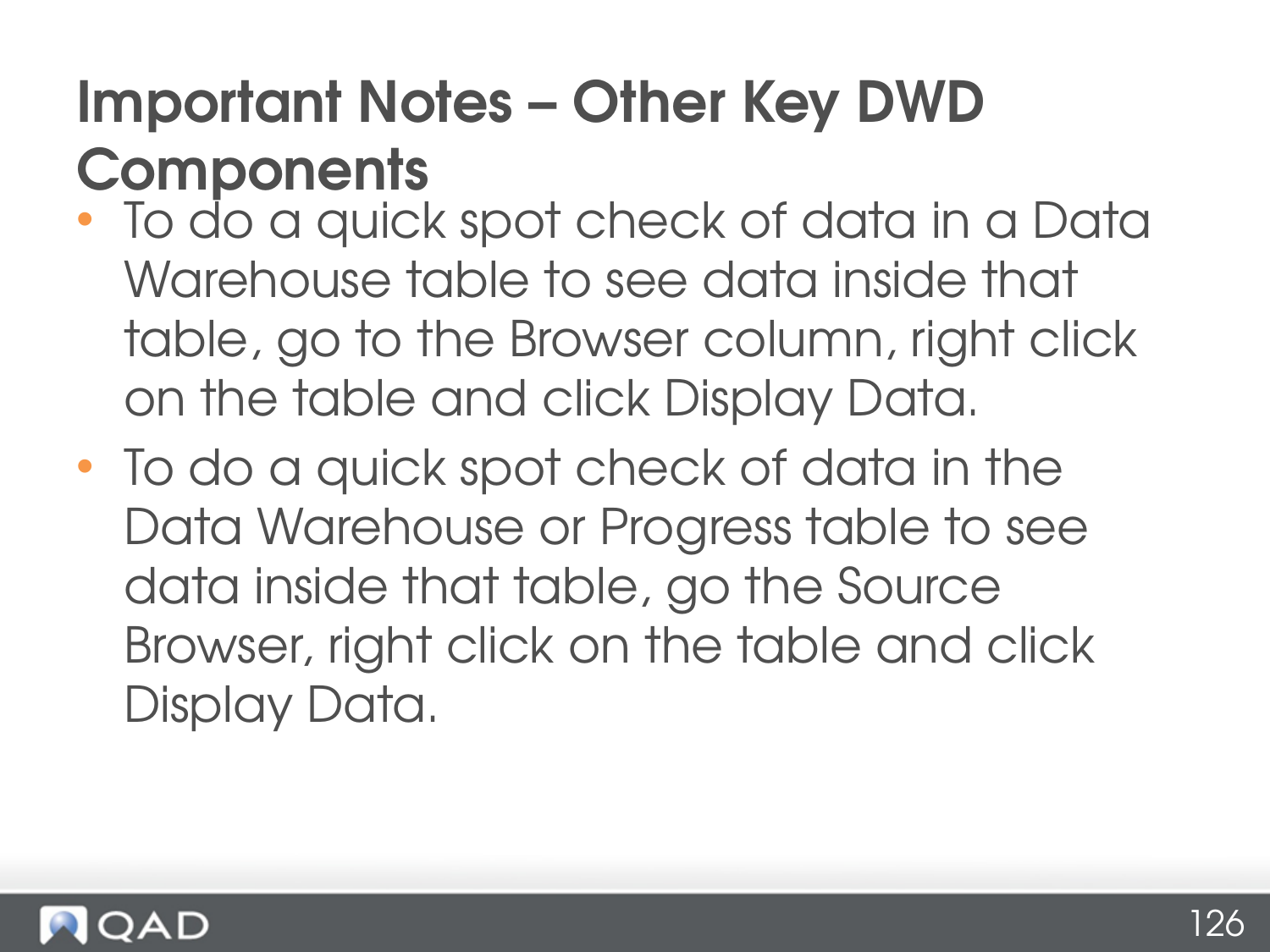

# Important Notes – Other Key DWD Components
To do a quick spot check of data in a Data Warehouse table to see data inside that table, go to the Browser column, right click on the table and click Display Data.
To do a quick spot check of data in the Data Warehouse or Progress table to see data inside that table, go the Source Browser, right click on the table and click Display Data.

126